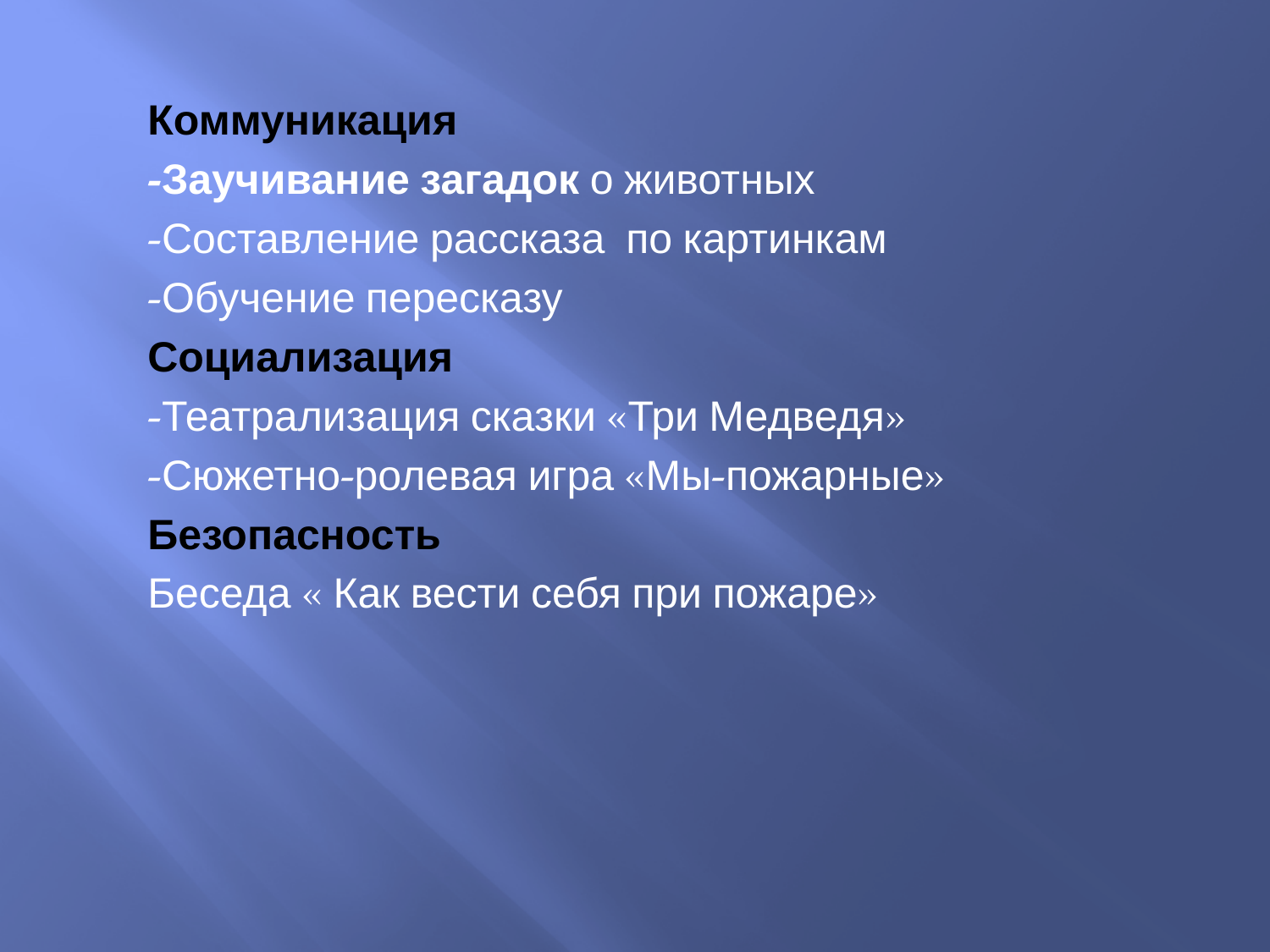

#
Коммуникация
-Заучивание загадок о животных
-Составление рассказа  по картинкам
-Обучение пересказу
Социализация
-Театрализация сказки «Три Медведя»
-Сюжетно-ролевая игра «Мы-пожарные»
Безопасность
Беседа « Как вести себя при пожаре»